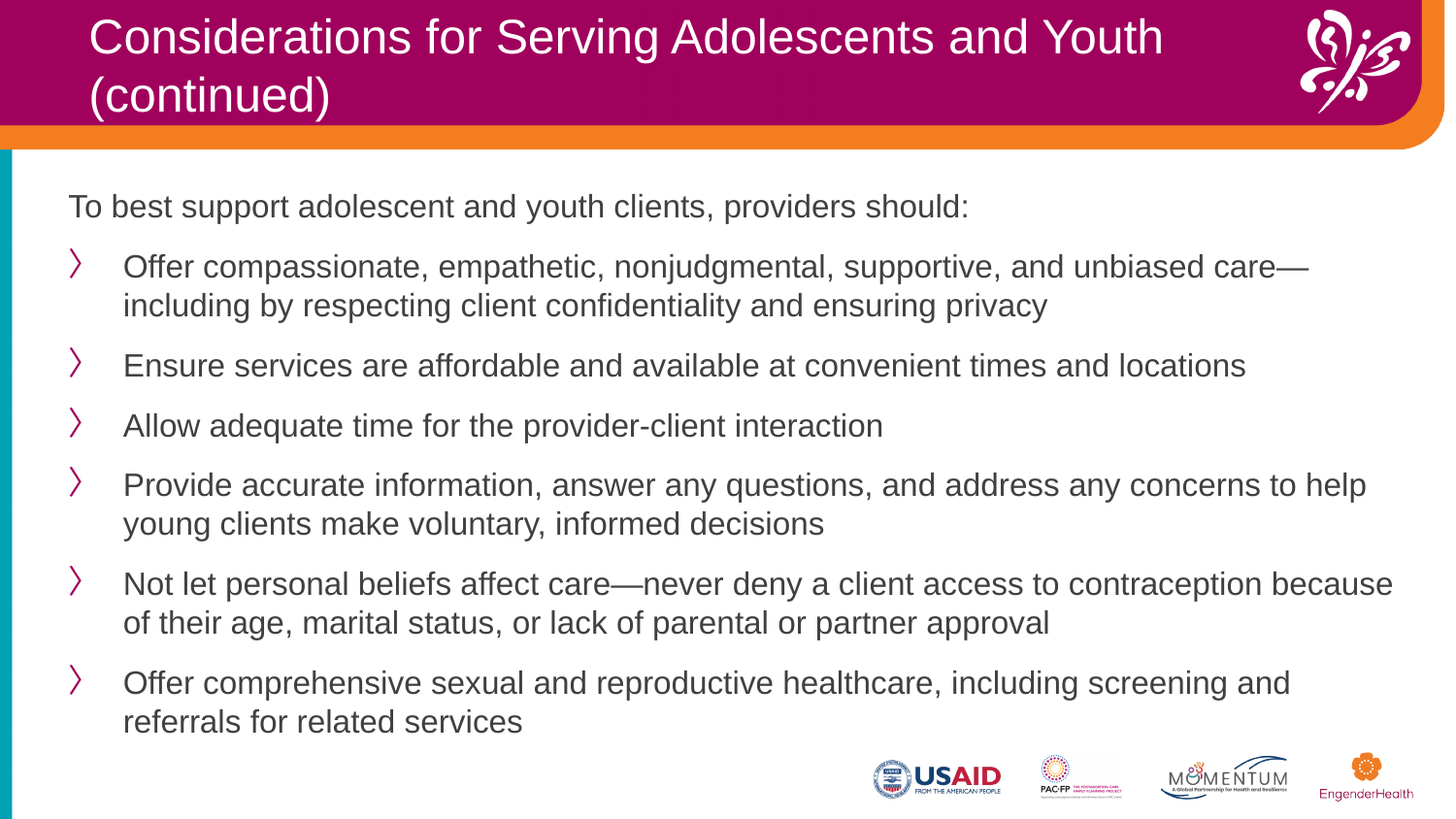

Considerations for Serving Adolescents and Youth (continued)
To best support adolescent and youth clients, providers should:
Offer compassionate, empathetic, nonjudgmental, supportive, and unbiased care—including by respecting client confidentiality and ensuring privacy
Ensure services are affordable and available at convenient times and locations
Allow adequate time for the provider-client interaction
Provide accurate information, answer any questions, and address any concerns to help young clients make voluntary, informed decisions
Not let personal beliefs affect care—never deny a client access to contraception because of their age, marital status, or lack of parental or partner approval
Offer comprehensive sexual and reproductive healthcare, including screening and referrals for related services